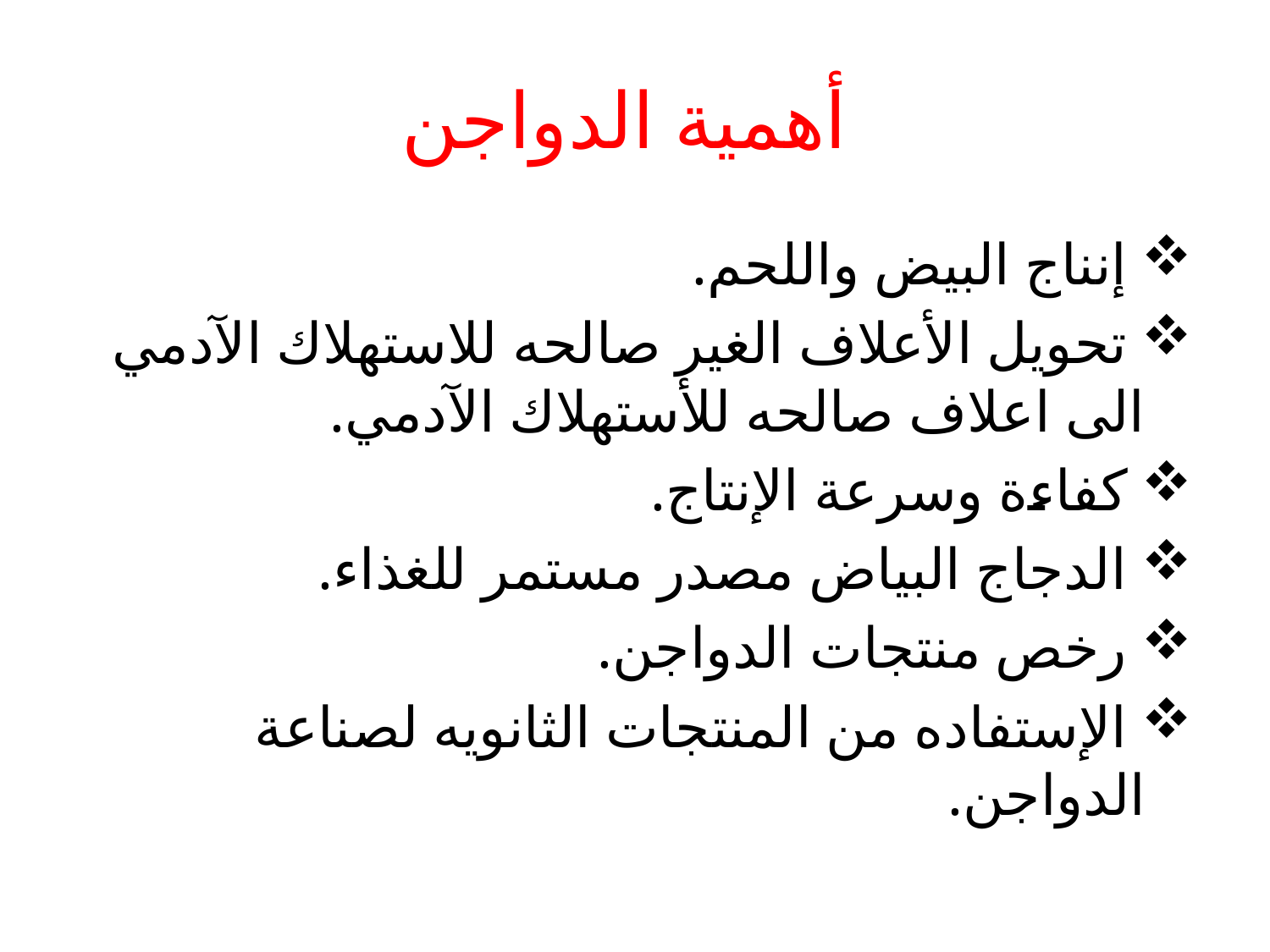

# أهمية الدواجن
 إنناج البيض واللحم.
 تحويل الأعلاف الغير صالحه للاستهلاك الآدمي الى اعلاف صالحه للأستهلاك الآدمي.
 كفاءة وسرعة الإنتاج.
 الدجاج البياض مصدر مستمر للغذاء.
 رخص منتجات الدواجن.
 الإستفاده من المنتجات الثانويه لصناعة الدواجن.